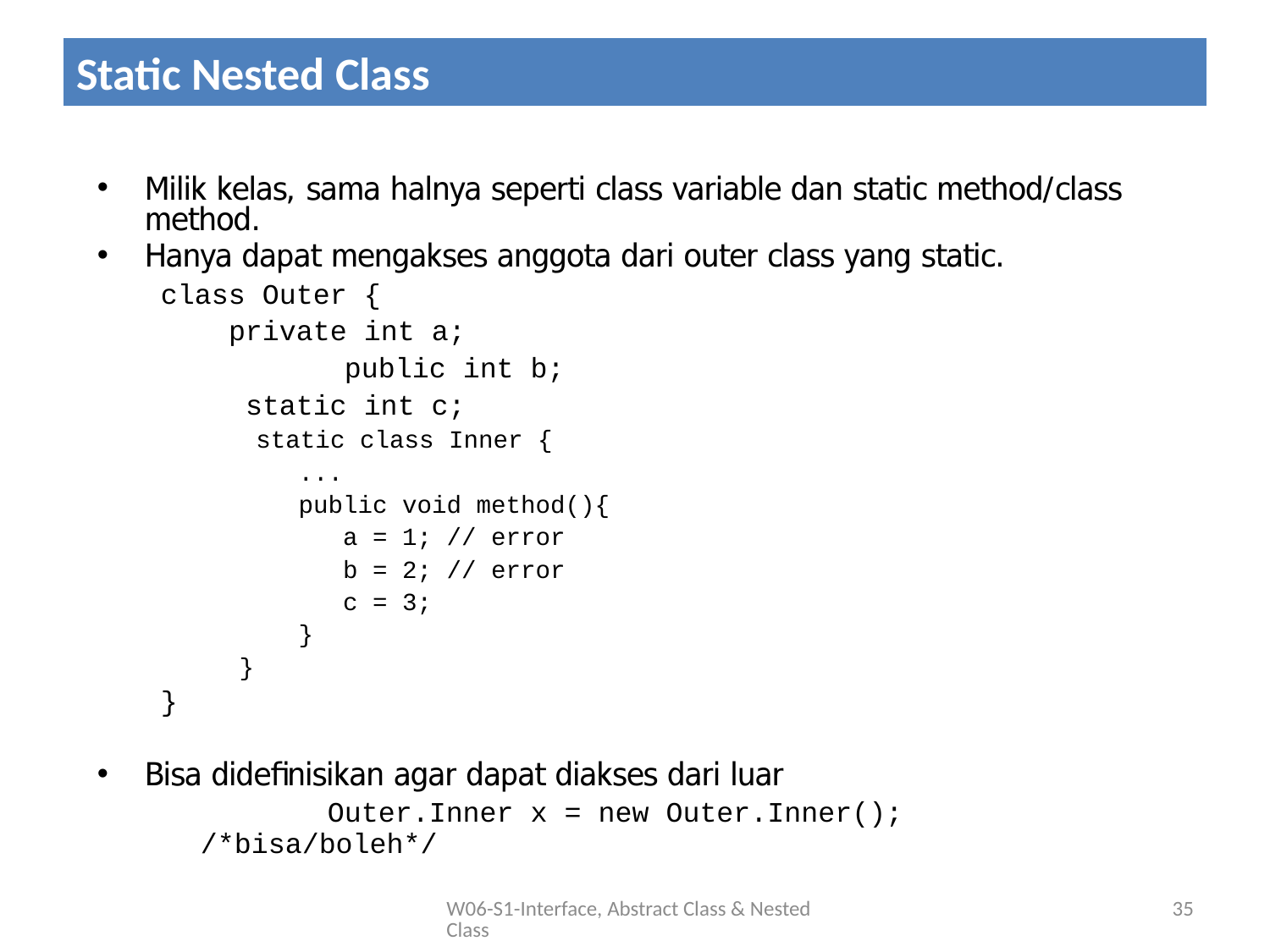

# Static Nested Class
Milik kelas, sama halnya seperti class variable dan static method/class method.
Hanya dapat mengakses anggota dari outer class yang static.
class Outer {
    private int a;
 		 public int b;
     static int c;
	static class Inner {
     ...
     public void method(){
        a = 1; // error
        b = 2; // error
        c = 3;
     }
 }
}

Bisa didefinisikan agar dapat diakses dari luar
		Outer.Inner x = new Outer.Inner(); /*bisa/boleh*/
35
W06-S1-Interface, Abstract Class & Nested Class